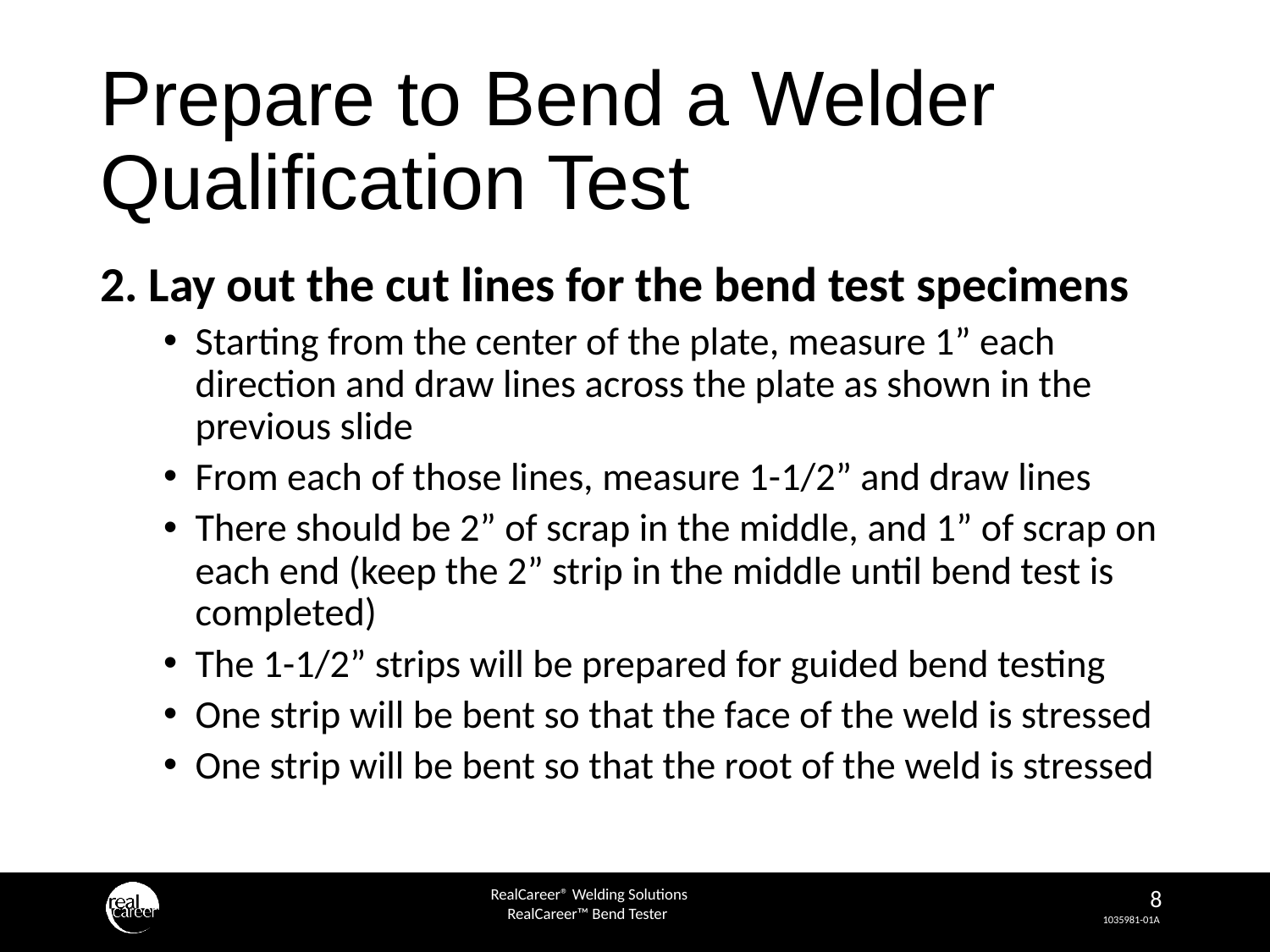

# Prepare to Bend a Welder Qualification Test
2. Lay out the cut lines for the bend test specimens
Starting from the center of the plate, measure 1” each direction and draw lines across the plate as shown in the previous slide
From each of those lines, measure 1-1/2” and draw lines
There should be 2” of scrap in the middle, and 1” of scrap on each end (keep the 2” strip in the middle until bend test is completed)
The 1-1/2” strips will be prepared for guided bend testing
One strip will be bent so that the face of the weld is stressed
One strip will be bent so that the root of the weld is stressed